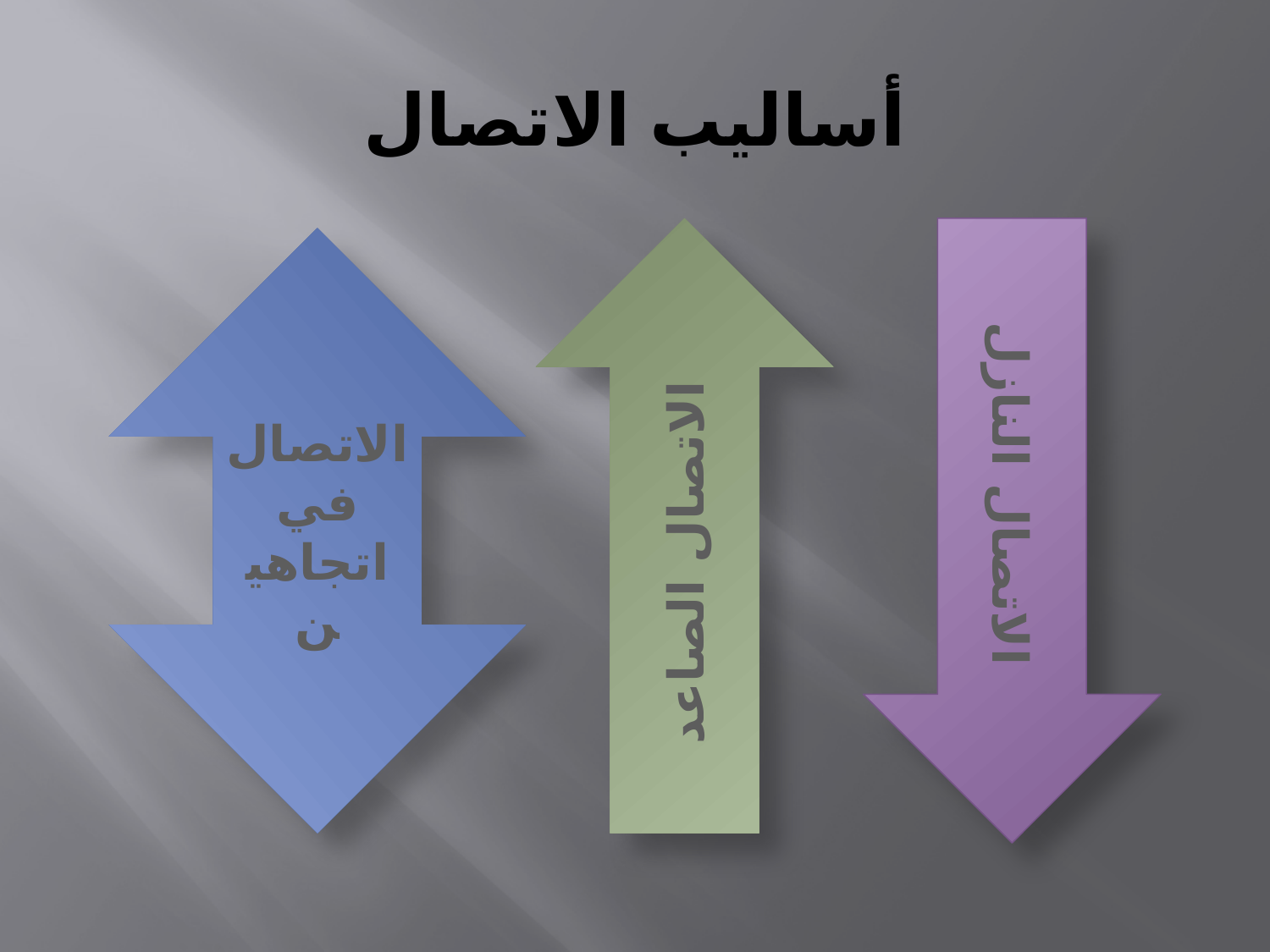

# أساليب الاتصال

الاتصال في اتجاهين
الاتصال الصاعد
الاتصال النازل